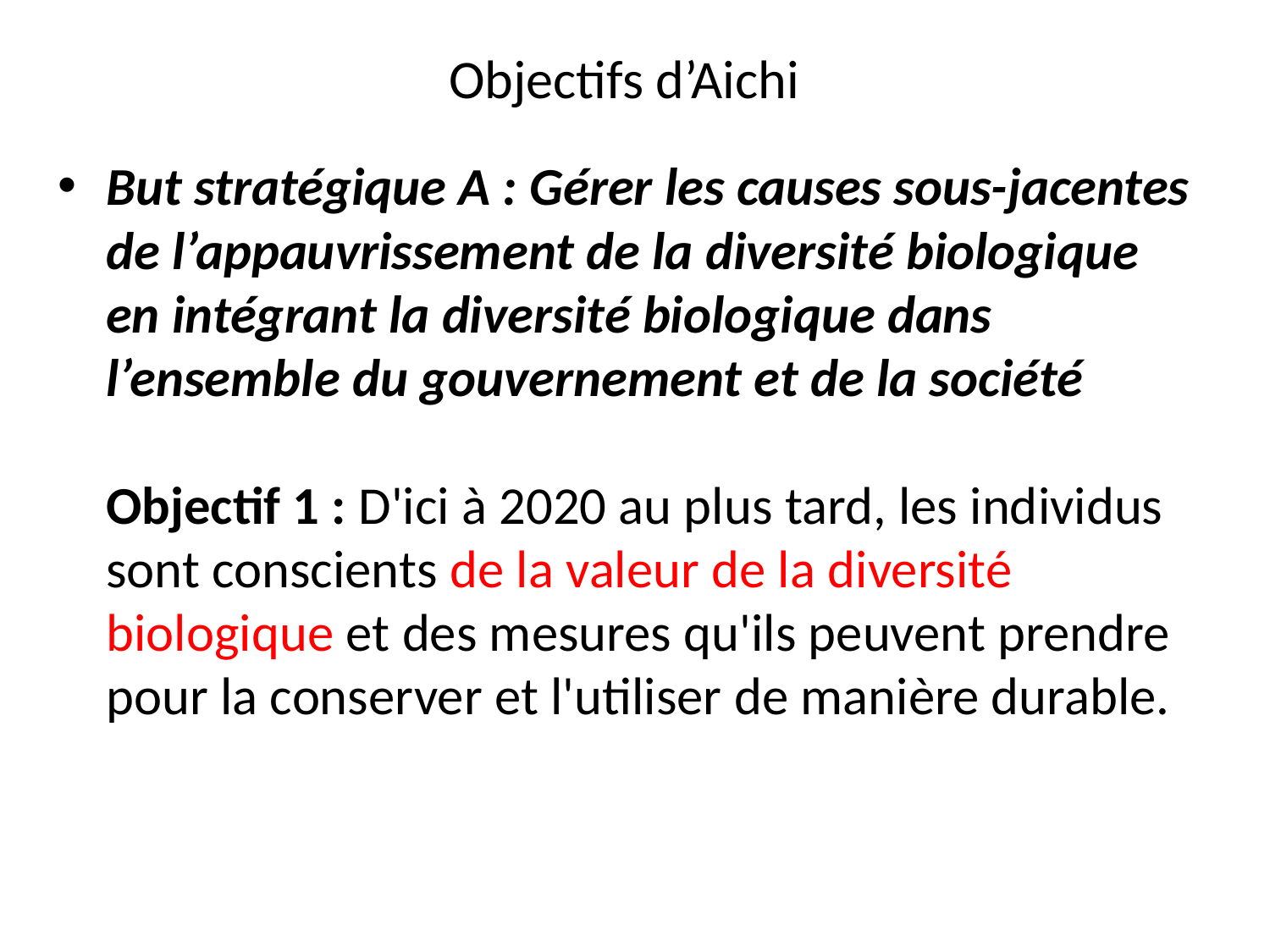

# Objectifs d’Aichi
But stratégique A : Gérer les causes sous-jacentes de l’appauvrissement de la diversité biologique en intégrant la diversité biologique dans l’ensemble du gouvernement et de la société
Objectif 1 : D'ici à 2020 au plus tard, les individus sont conscients de la valeur de la diversité biologique et des mesures qu'ils peuvent prendre pour la conserver et l'utiliser de manière durable.